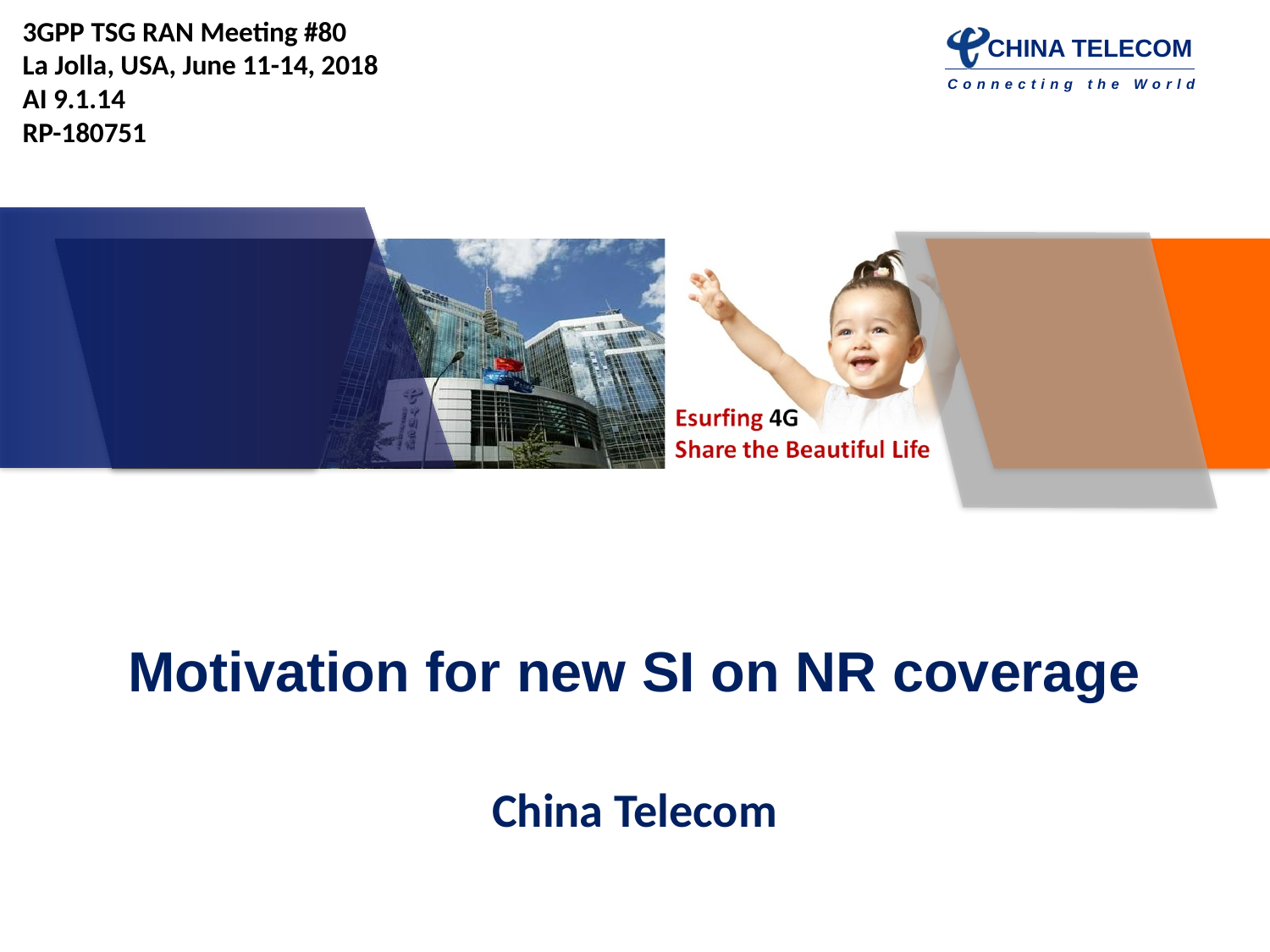

3GPP TSG RAN Meeting #80
La Jolla, USA, June 11-14, 2018
AI 9.1.14
RP-180751
# Motivation for new SI on NR coverage China Telecom